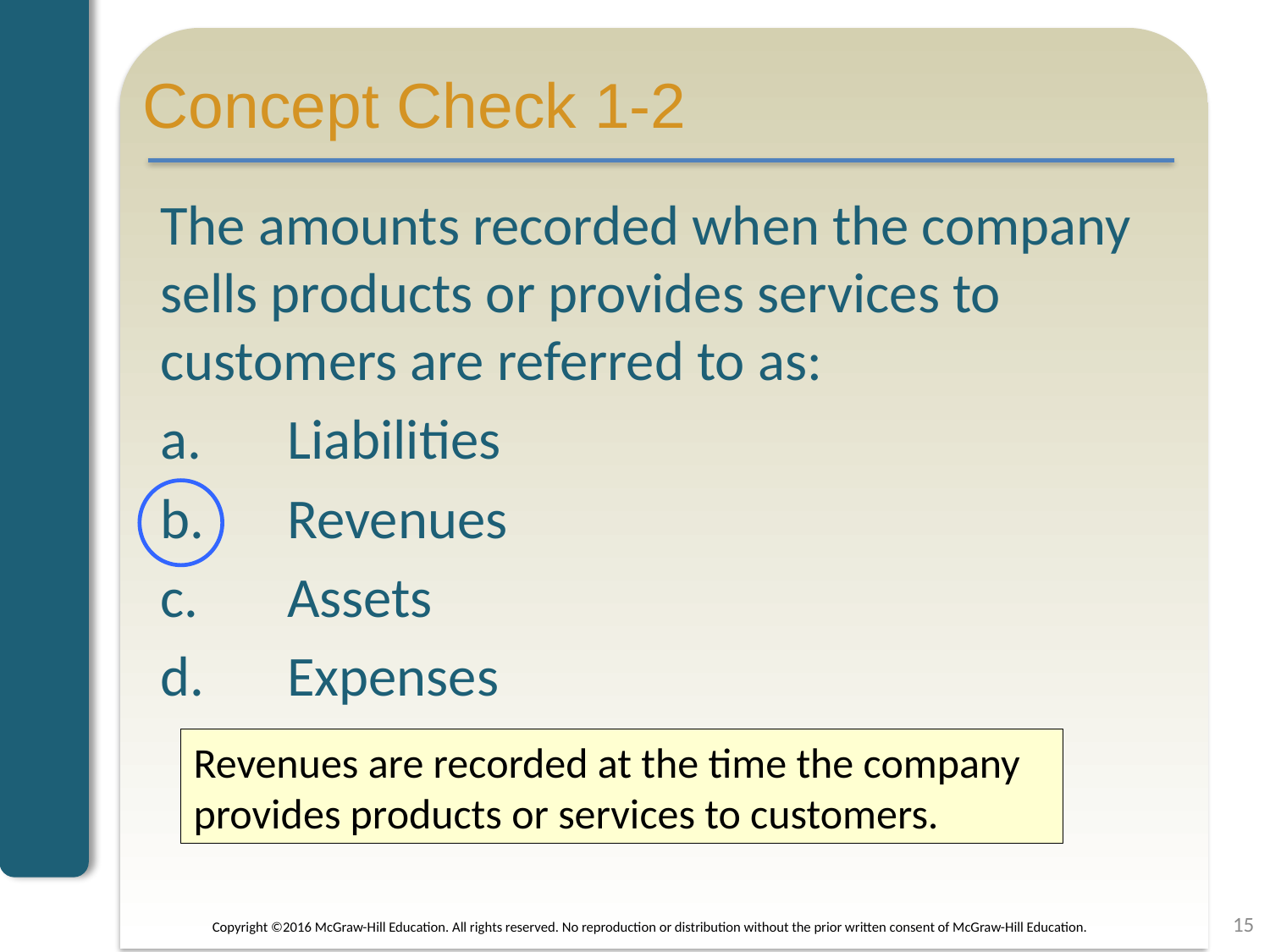

# Concept Check 1-2
The amounts recorded when the company sells products or provides services to customers are referred to as:
a.	Liabilities
b.	Revenues
c.	Assets
d.	Expenses

Revenues are recorded at the time the company provides products or services to customers.
15
Copyright ©2016 McGraw-Hill Education. All rights reserved. No reproduction or distribution without the prior written consent of McGraw-Hill Education.